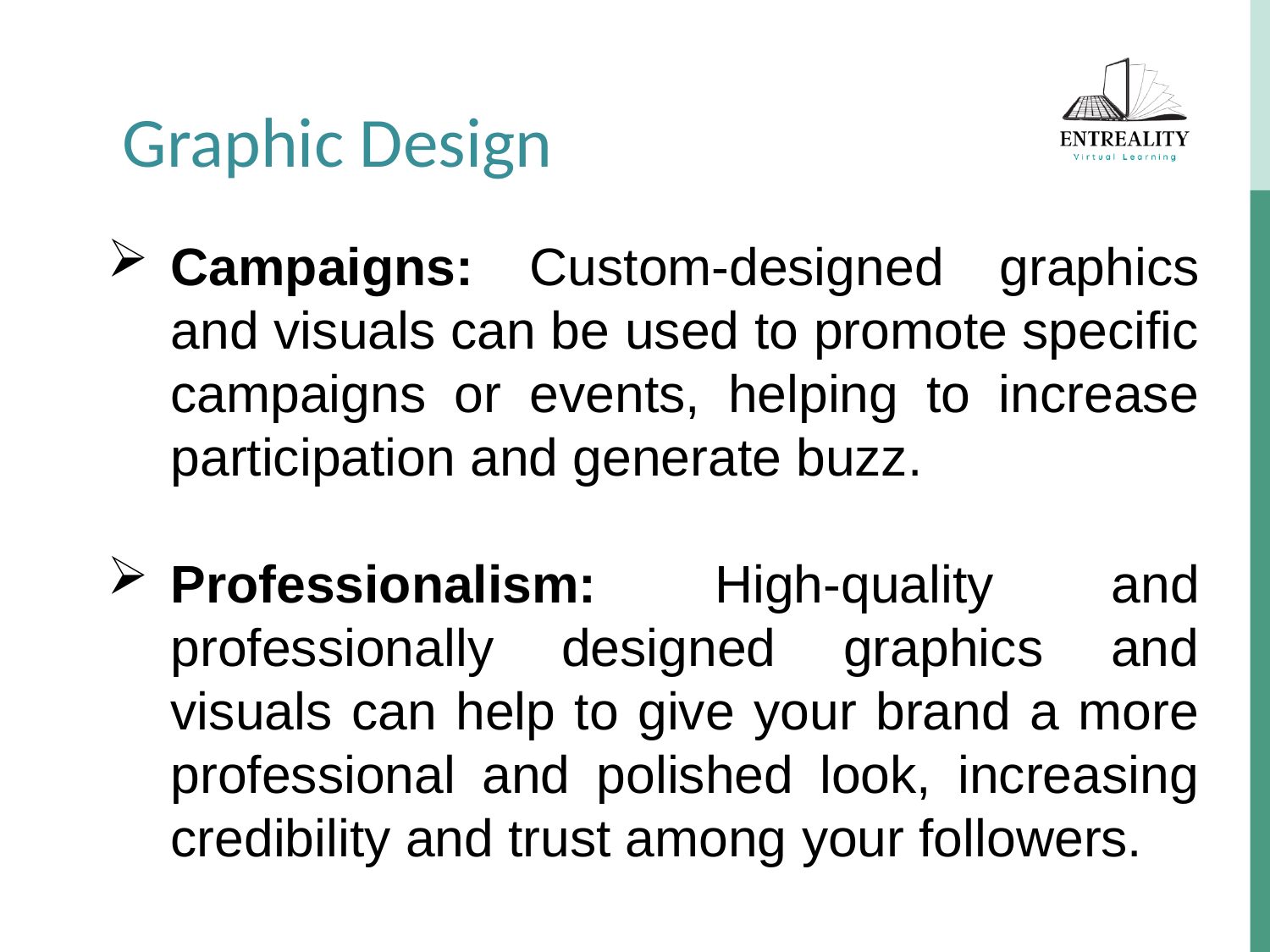

Graphic Design
Campaigns: Custom-designed graphics and visuals can be used to promote specific campaigns or events, helping to increase participation and generate buzz.

Professionalism: High-quality and professionally designed graphics and visuals can help to give your brand a more professional and polished look, increasing credibility and trust among your followers.